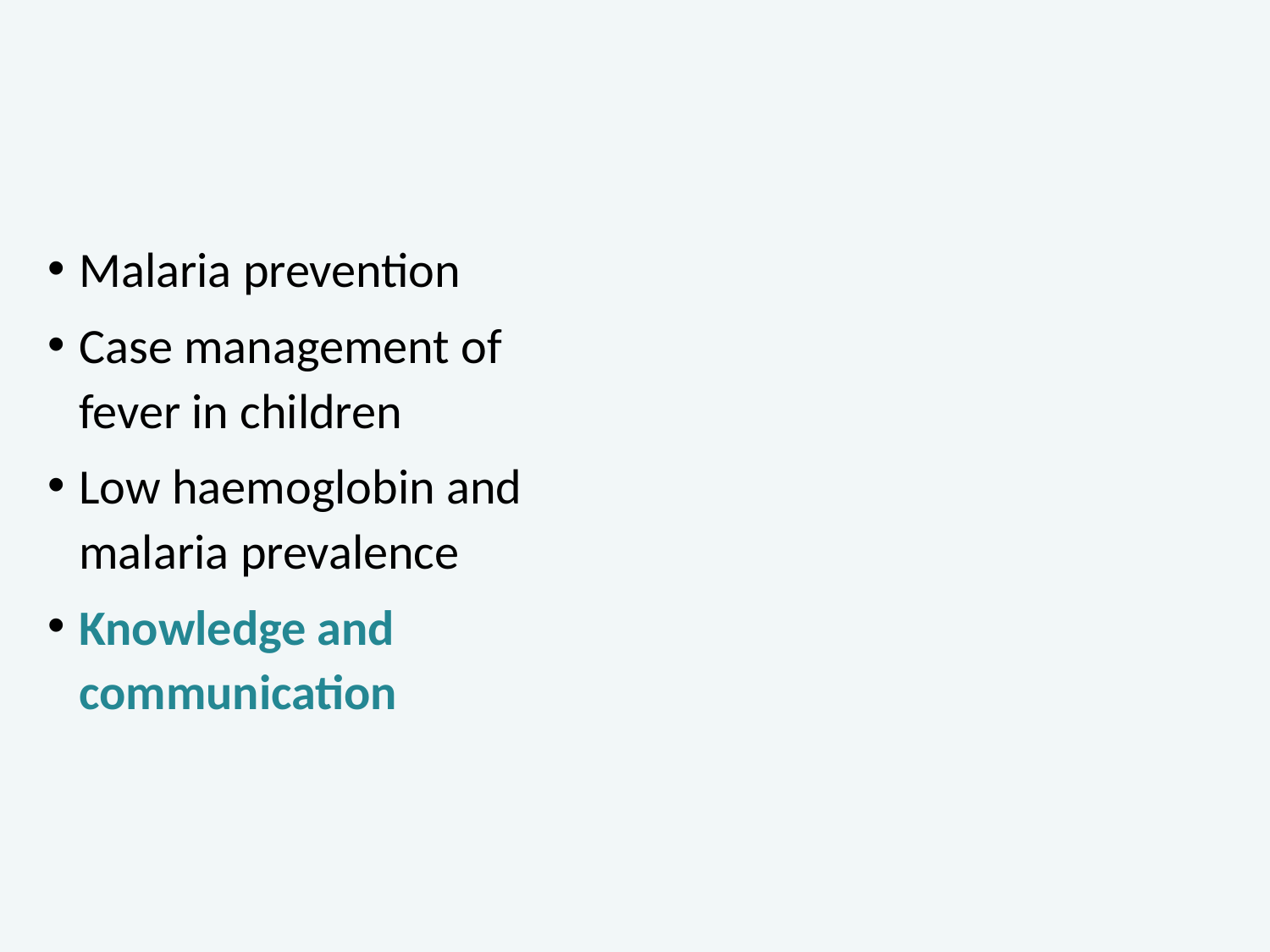

Malaria prevention
Case management of fever in children
Low haemoglobin and malaria prevalence
Knowledge and communication